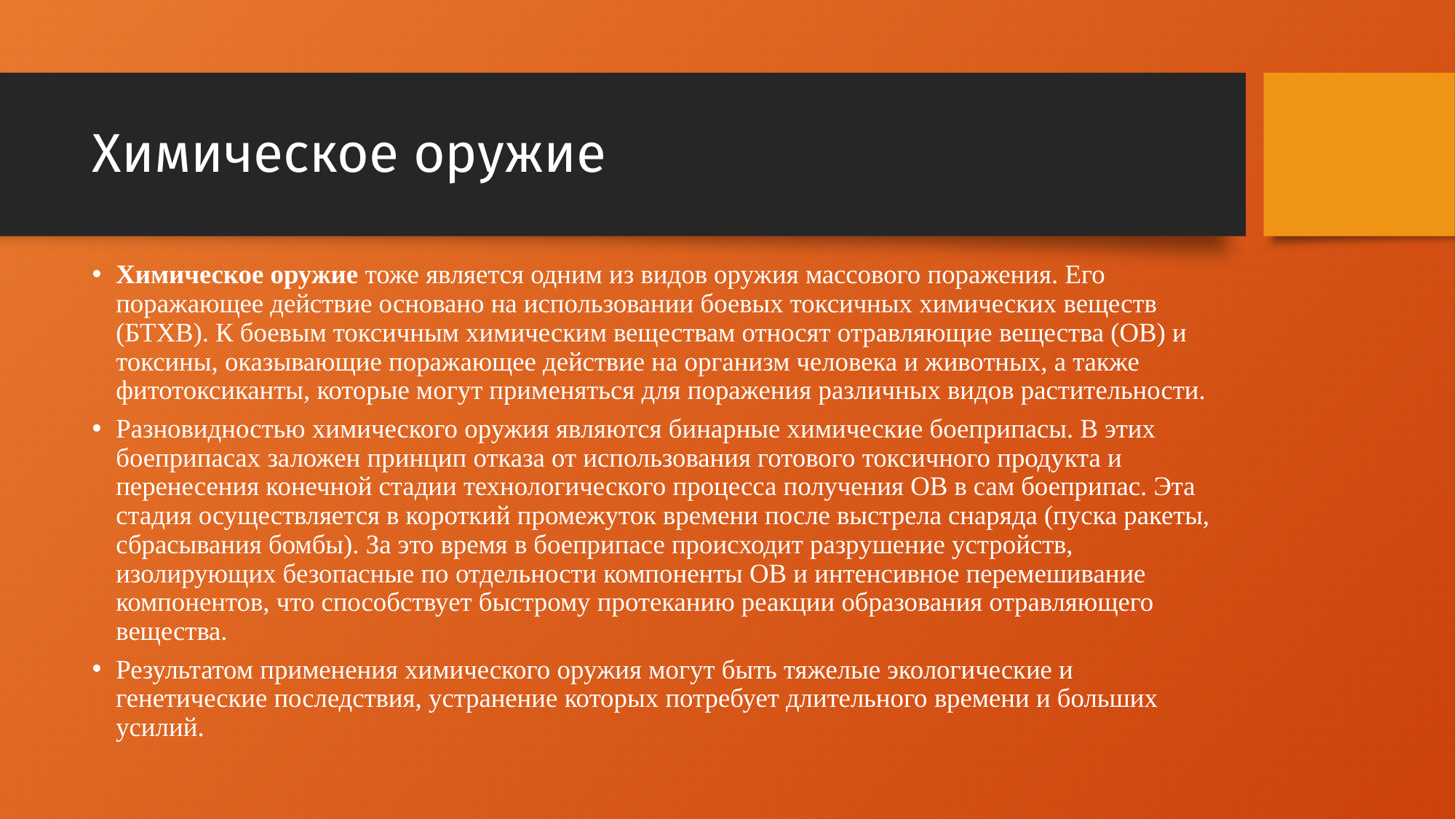

# Химическое оружие
Химическое оружие тоже является одним из видов оружия массового поражения. Его поражающее действие основано на использовании боевых токсичных химических веществ (БТХВ). К боевым токсичным химическим веществам относят отравляющие вещества (ОВ) и токсины, оказывающие поражающее действие на организм человека и животных, а также фитотоксиканты, которые могут применяться для поражения различных видов растительности.
Разновидностью химического оружия являются бинарные химические боеприпасы. В этих боеприпасах заложен принцип отказа от использования готового токсичного продукта и перенесения конечной стадии технологического процесса получения ОВ в сам боеприпас. Эта стадия осуществляется в короткий промежуток времени после выстрела снаряда (пуска ракеты, сбрасывания бомбы). За это время в боеприпасе происходит разрушение устройств, изолирующих безопасные по отдельности компоненты ОВ и интенсивное перемешивание компонентов, что способствует быстрому протеканию реакции образования отравляющего вещества.
Результатом применения химического оружия могут быть тяжелые экологические и генетические последствия, устранение которых потребует длительного времени и больших усилий.